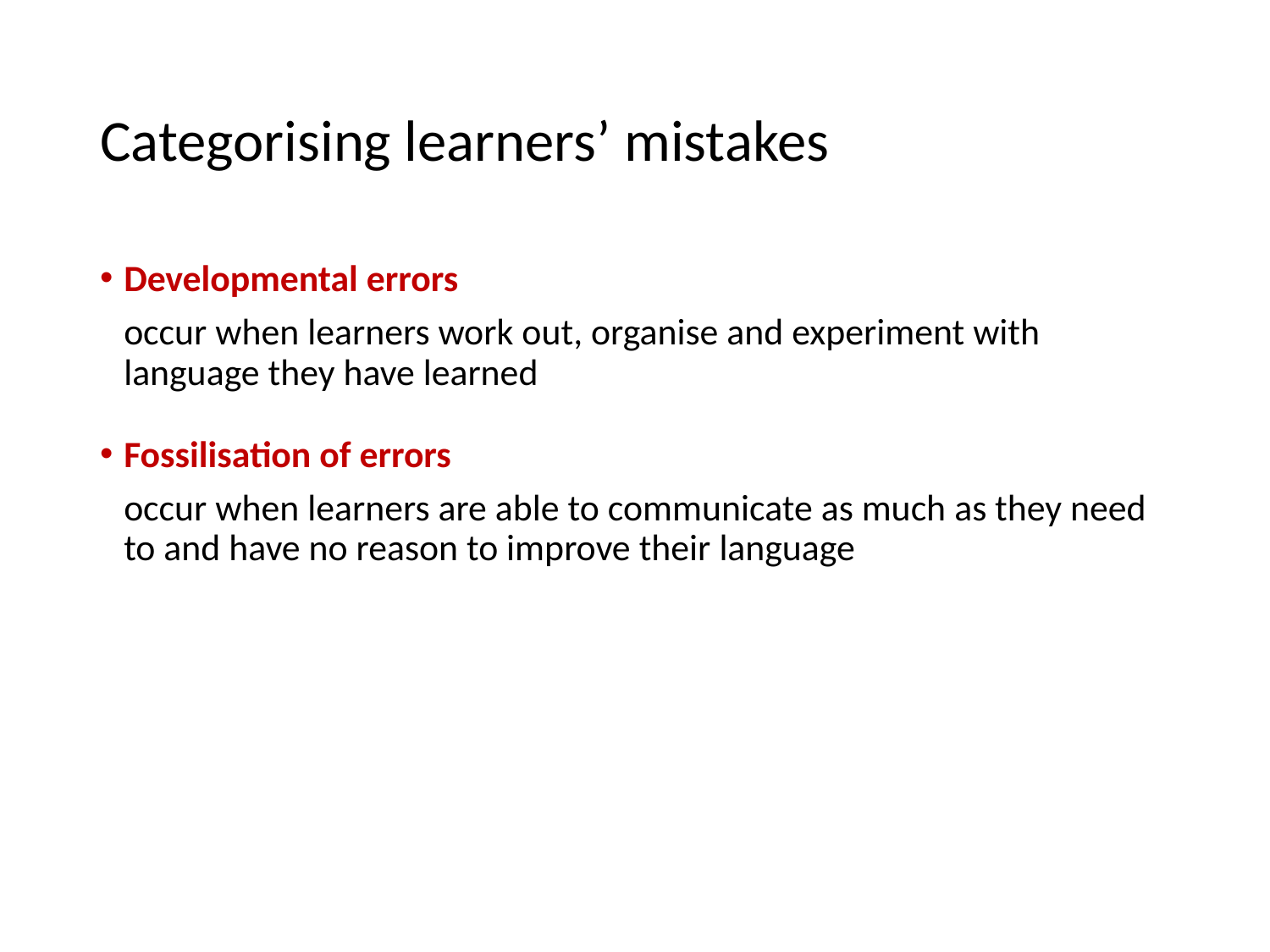

# Categorising learners’ mistakes
Developmental errors
	occur when learners work out, organise and experiment with language they have learned
Fossilisation of errors
	occur when learners are able to communicate as much as they need to and have no reason to improve their language